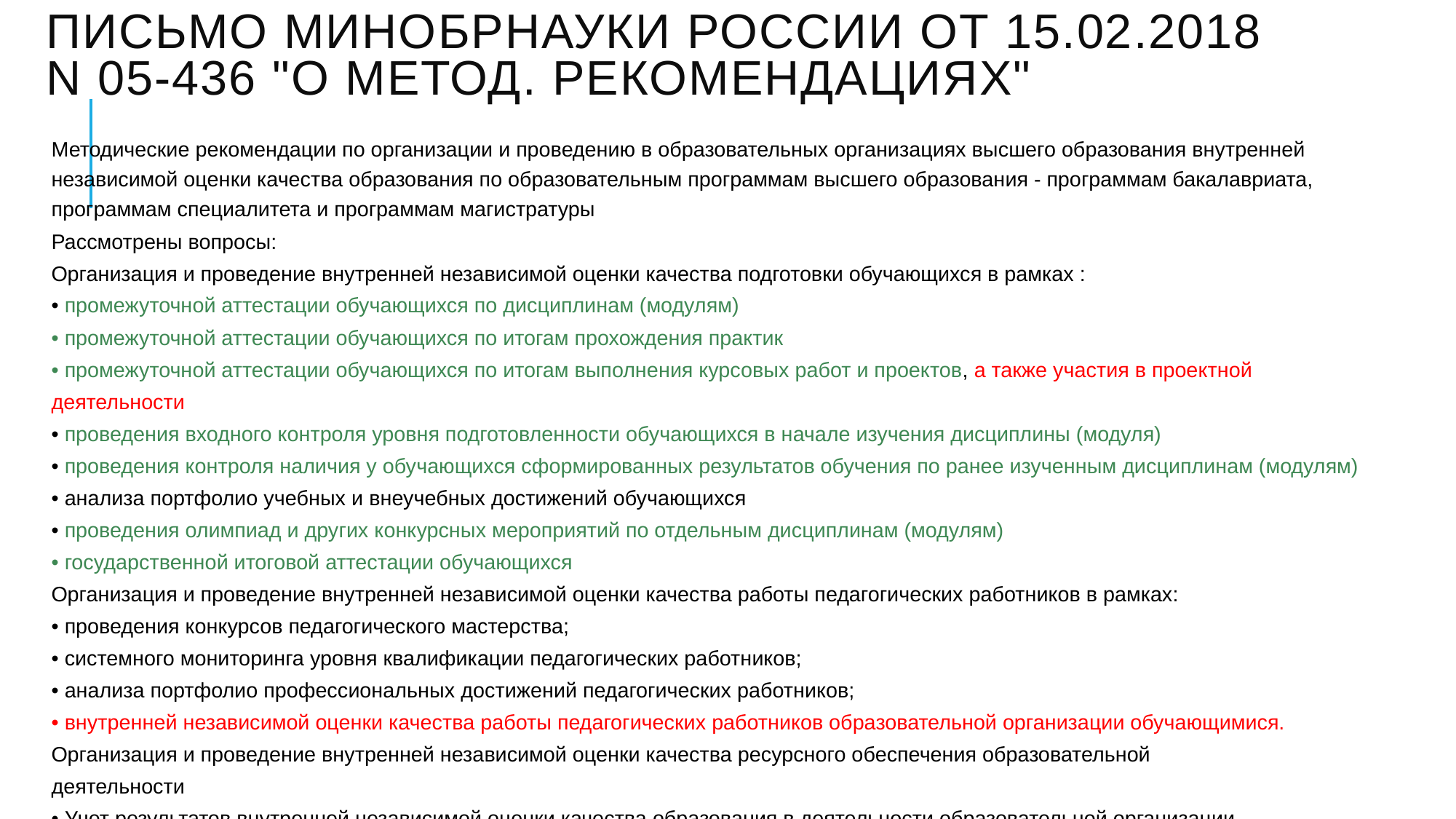

# письмо Минобрнауки России от 15.02.2018 N 05-436 "О метод. рекомендациях"
Методические рекомендации по организации и проведению в образовательных организациях высшего образования внутренней независимой оценки качества образования по образовательным программам высшего образования - программам бакалавриата, программам специалитета и программам магистратуры
Рассмотрены вопросы:
Организация и проведение внутренней независимой оценки качества подготовки обучающихся в рамках :
• промежуточной аттестации обучающихся по дисциплинам (модулям)
• промежуточной аттестации обучающихся по итогам прохождения практик
• промежуточной аттестации обучающихся по итогам выполнения курсовых работ и проектов, а также участия в проектной
деятельности
• проведения входного контроля уровня подготовленности обучающихся в начале изучения дисциплины (модуля)
• проведения контроля наличия у обучающихся сформированных результатов обучения по ранее изученным дисциплинам (модулям)
• анализа портфолио учебных и внеучебных достижений обучающихся
• проведения олимпиад и других конкурсных мероприятий по отдельным дисциплинам (модулям)
• государственной итоговой аттестации обучающихся
Организация и проведение внутренней независимой оценки качества работы педагогических работников в рамках:
• проведения конкурсов педагогического мастерства;
• системного мониторинга уровня квалификации педагогических работников;
• анализа портфолио профессиональных достижений педагогических работников;
• внутренней независимой оценки качества работы педагогических работников образовательной организации обучающимися.
Организация и проведение внутренней независимой оценки качества ресурсного обеспечения образовательной
деятельности
• Учет результатов внутренней независимой оценки качества образования в деятельности образовательной организации.